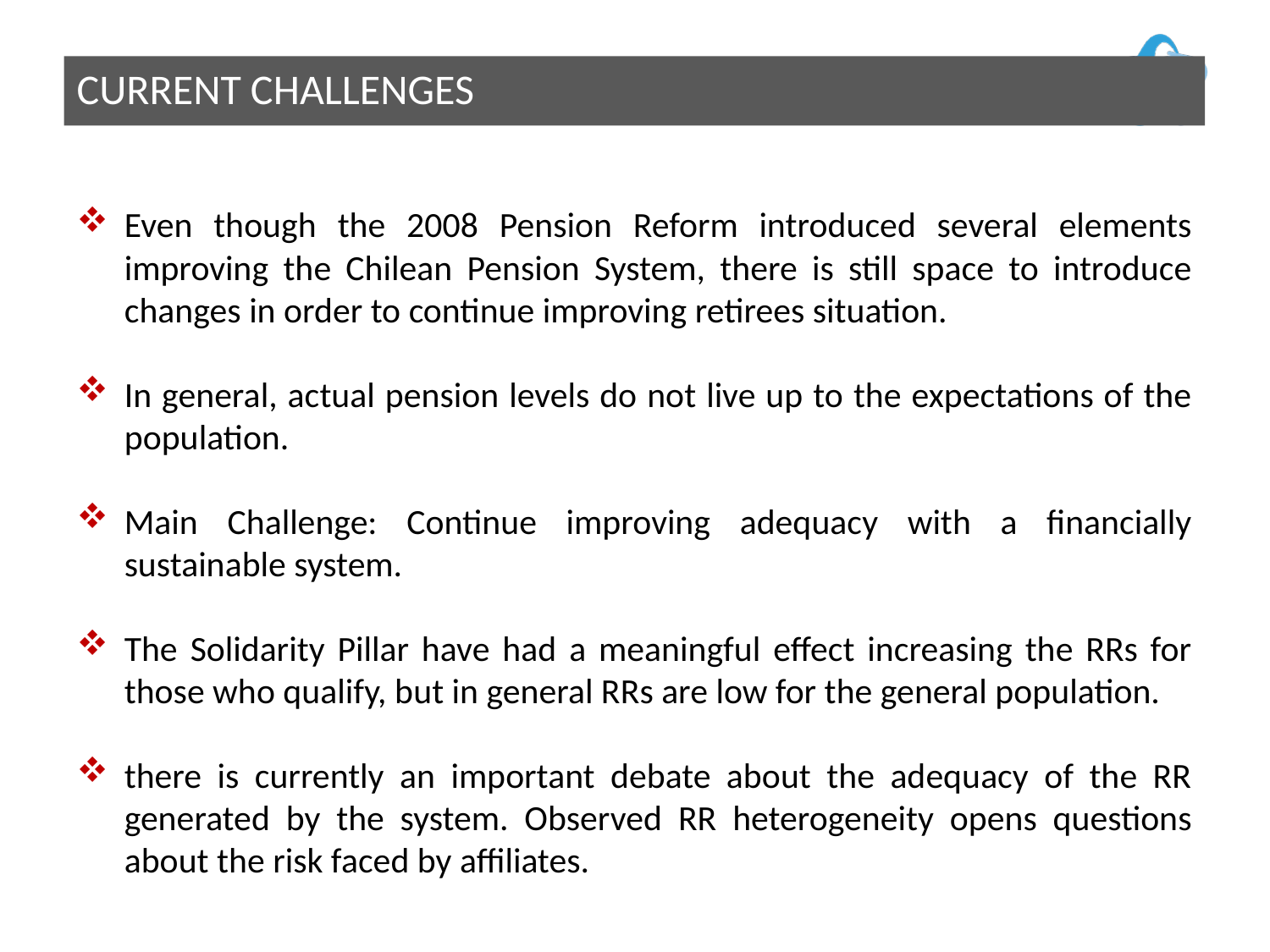

Current Challenges
Even though the 2008 Pension Reform introduced several elements improving the Chilean Pension System, there is still space to introduce changes in order to continue improving retirees situation.
In general, actual pension levels do not live up to the expectations of the population.
Main Challenge: Continue improving adequacy with a financially sustainable system.
The Solidarity Pillar have had a meaningful effect increasing the RRs for those who qualify, but in general RRs are low for the general population.
there is currently an important debate about the adequacy of the RR generated by the system. Observed RR heterogeneity opens questions about the risk faced by affiliates.